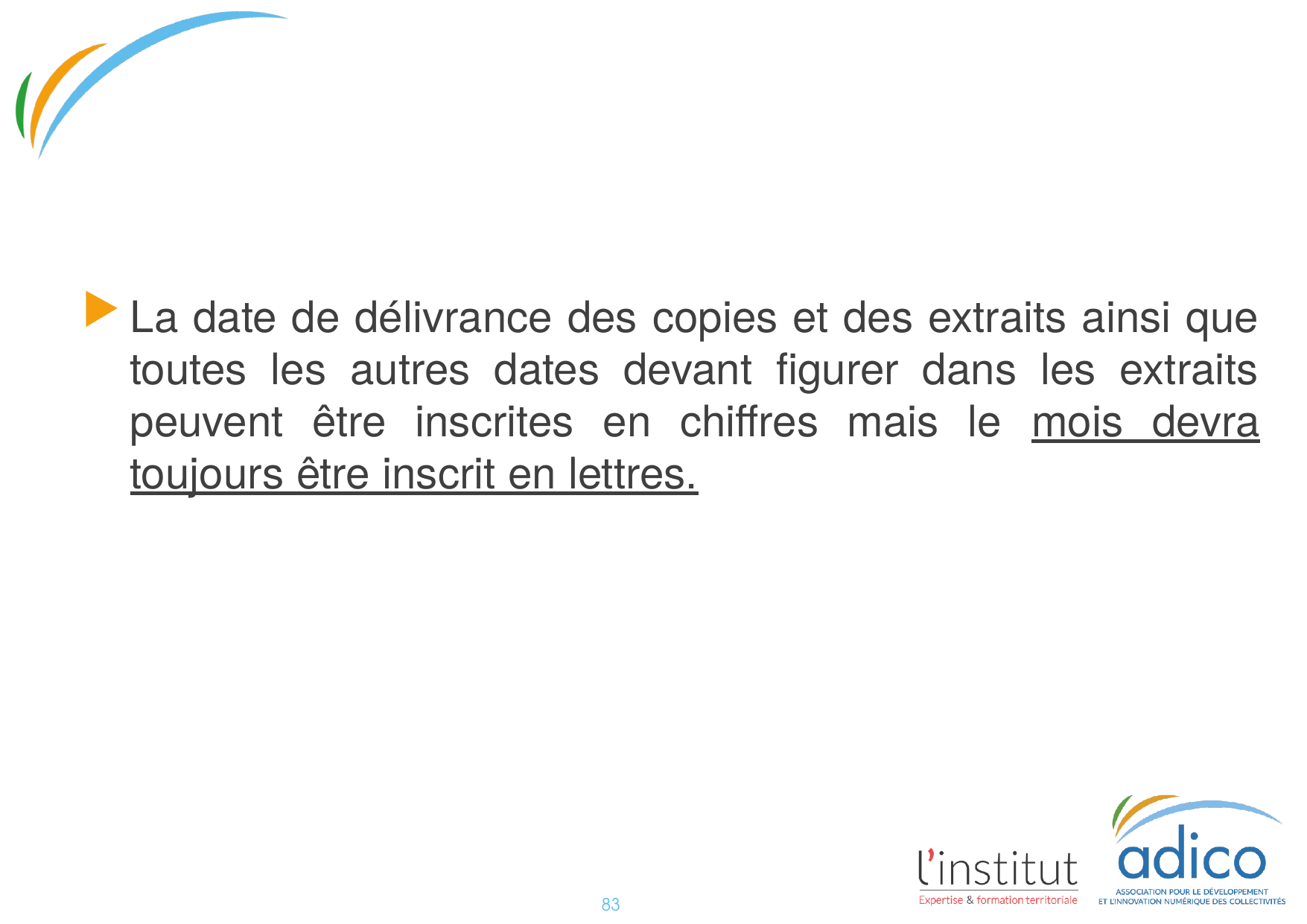

#

La date de délivrance des copies et des extraits ainsi que toutes les autres dates devant figurer dans les extraits peuvent être inscrites en chiffres mais le mois devra toujours être inscrit en lettres.